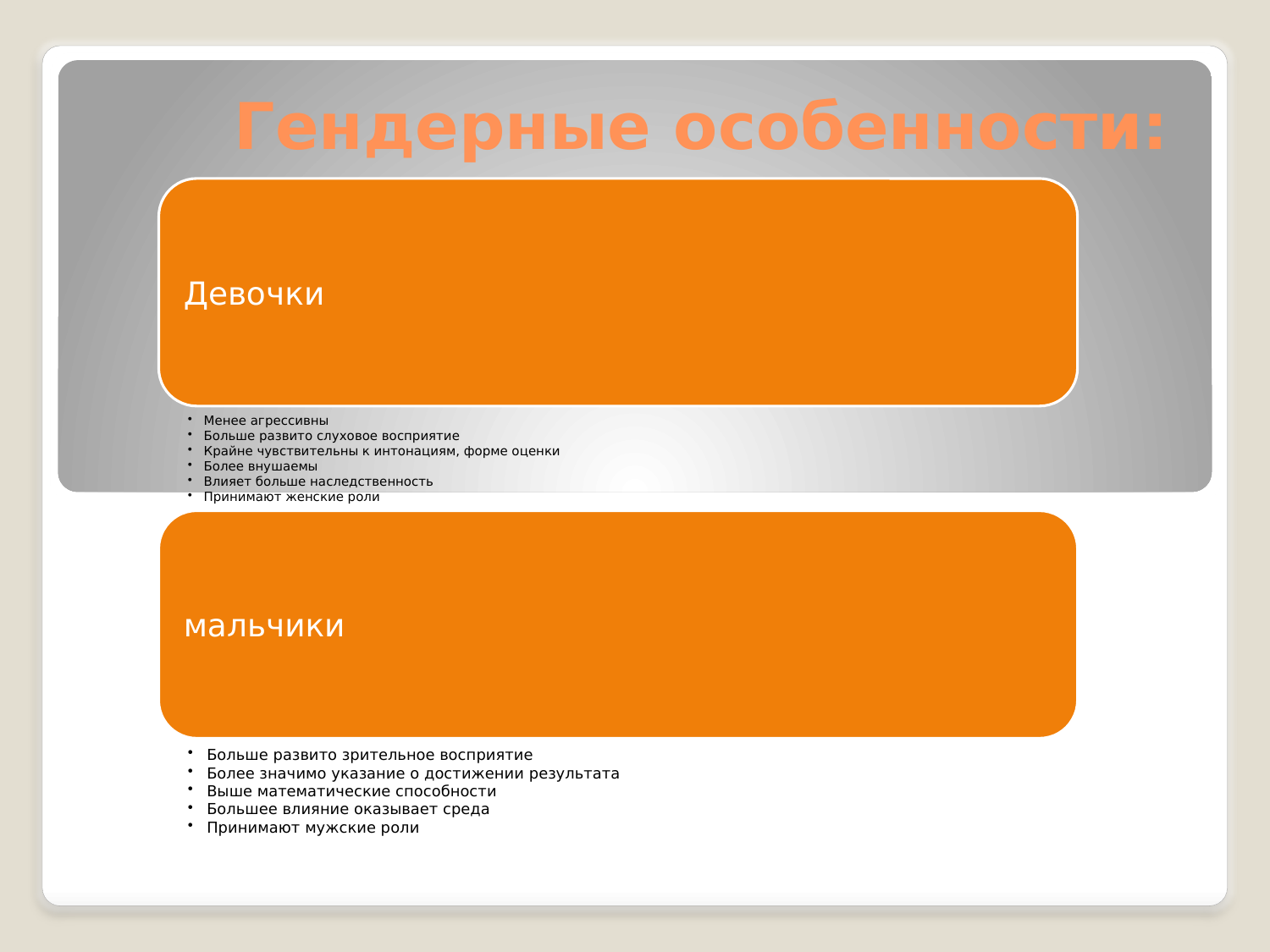

# Гендерные особенности:
Девочки
Менее агрессивны
мальчики
Больше развито зрительное восприятие
Больше развито слуховое восприятие
Крайне чувствительны к интонациям, форме оценки
Более внушаемы
Влияет больше наследственность
Более значимо указание о достижении результата
Выше математические способности
Большее влияние оказывает среда
Принимают женские роли
Принимают мужские роли